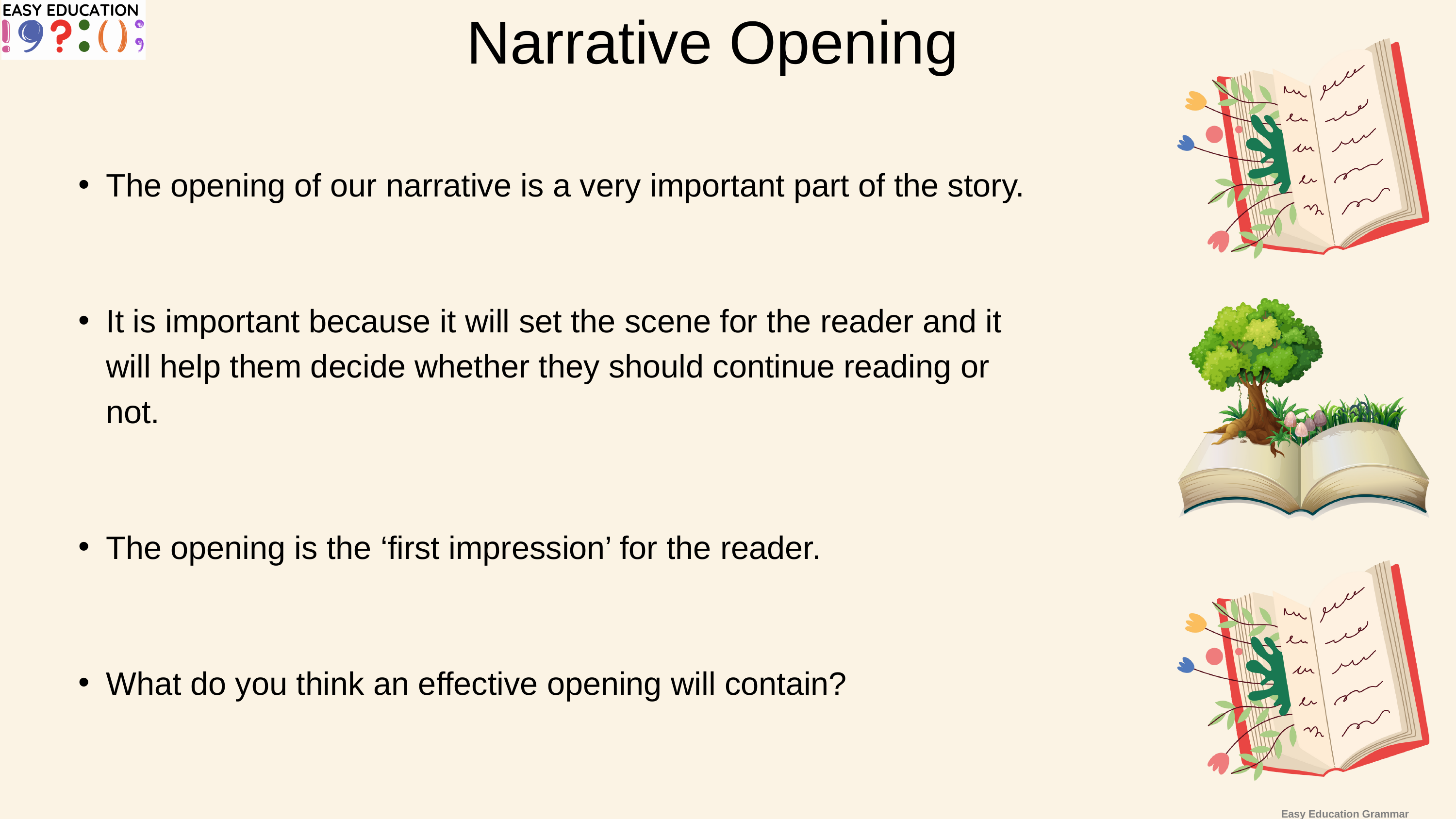

Narrative Opening

The opening of our narrative is a very important part of the story.

It is important because it will set the scene for the reader and it will help them decide whether they should continue reading or not.

The opening is the ‘first impression’ for the reader.

What do you think an effective opening will contain?